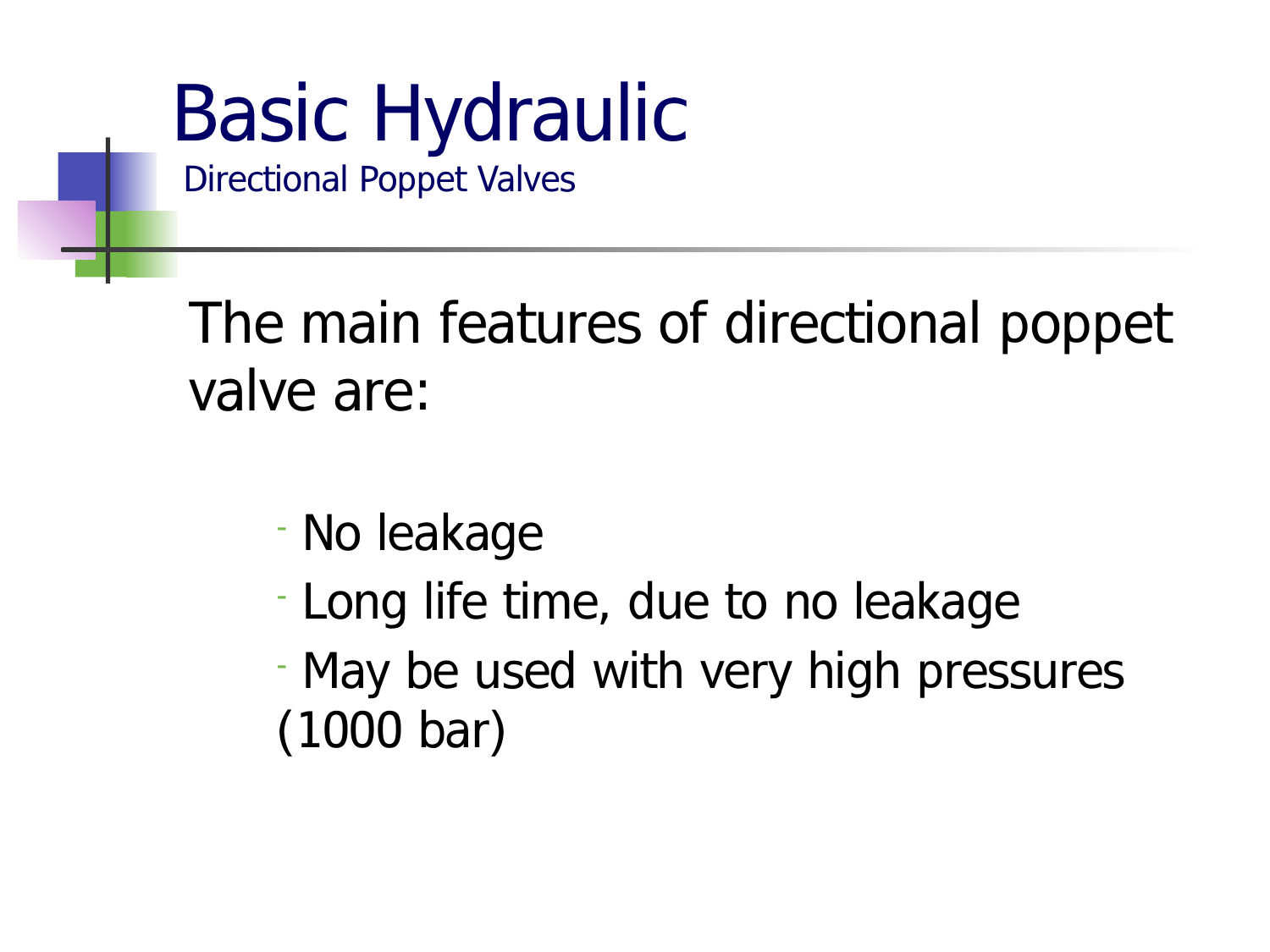

# Basic Hydraulic Directional Poppet Valves
The main features of directional poppet valve are:

 No leakage
 Long life time, due to no leakage
 May be used with very high pressures 	(1000 bar)